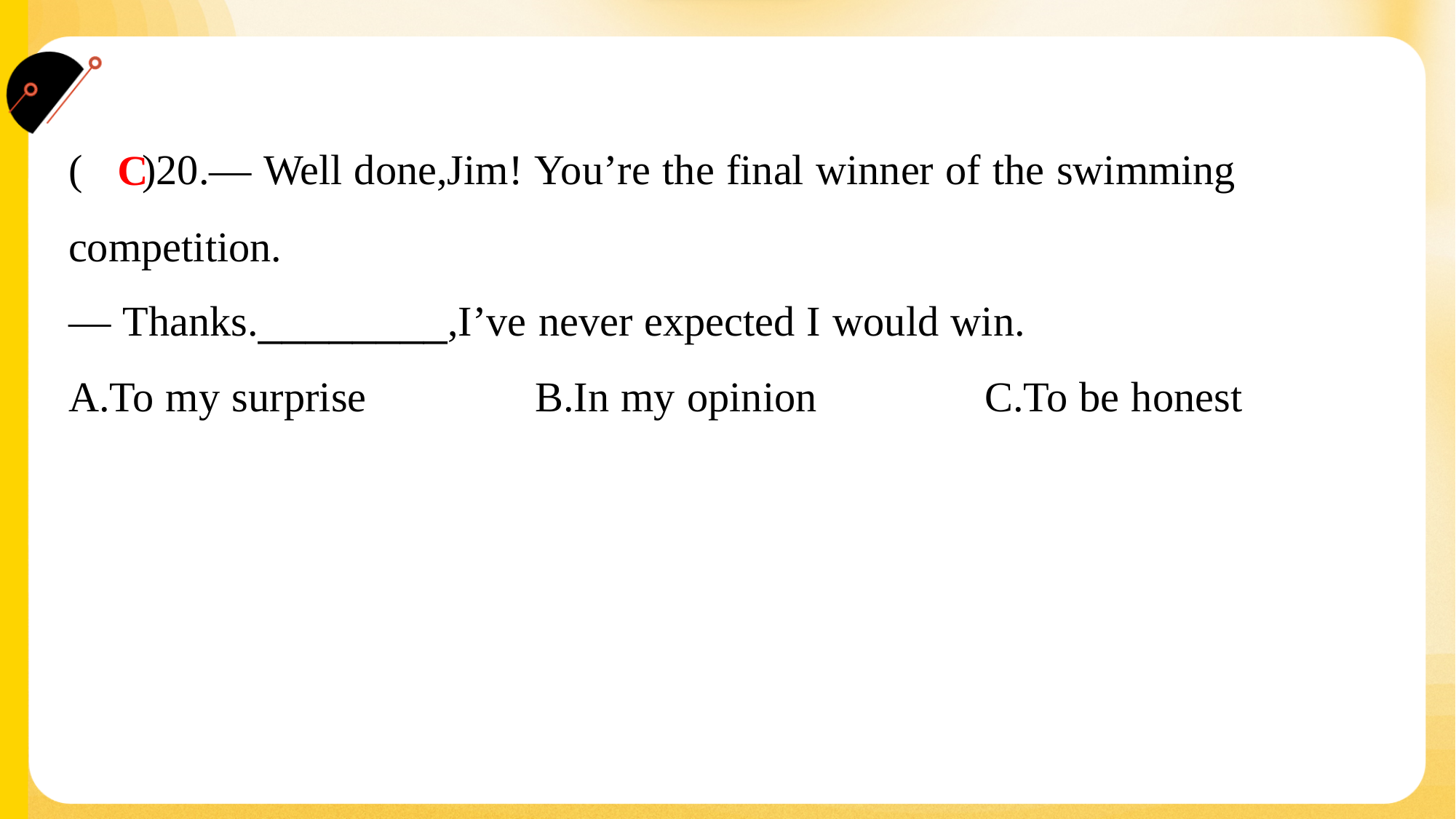

(     )20.— Well done,Jim! You’re the final winner of the swimming
competition.
— Thanks.________,I’ve never expected I would win.
C
A.To my surprise	B.In my opinion	C.To be honest